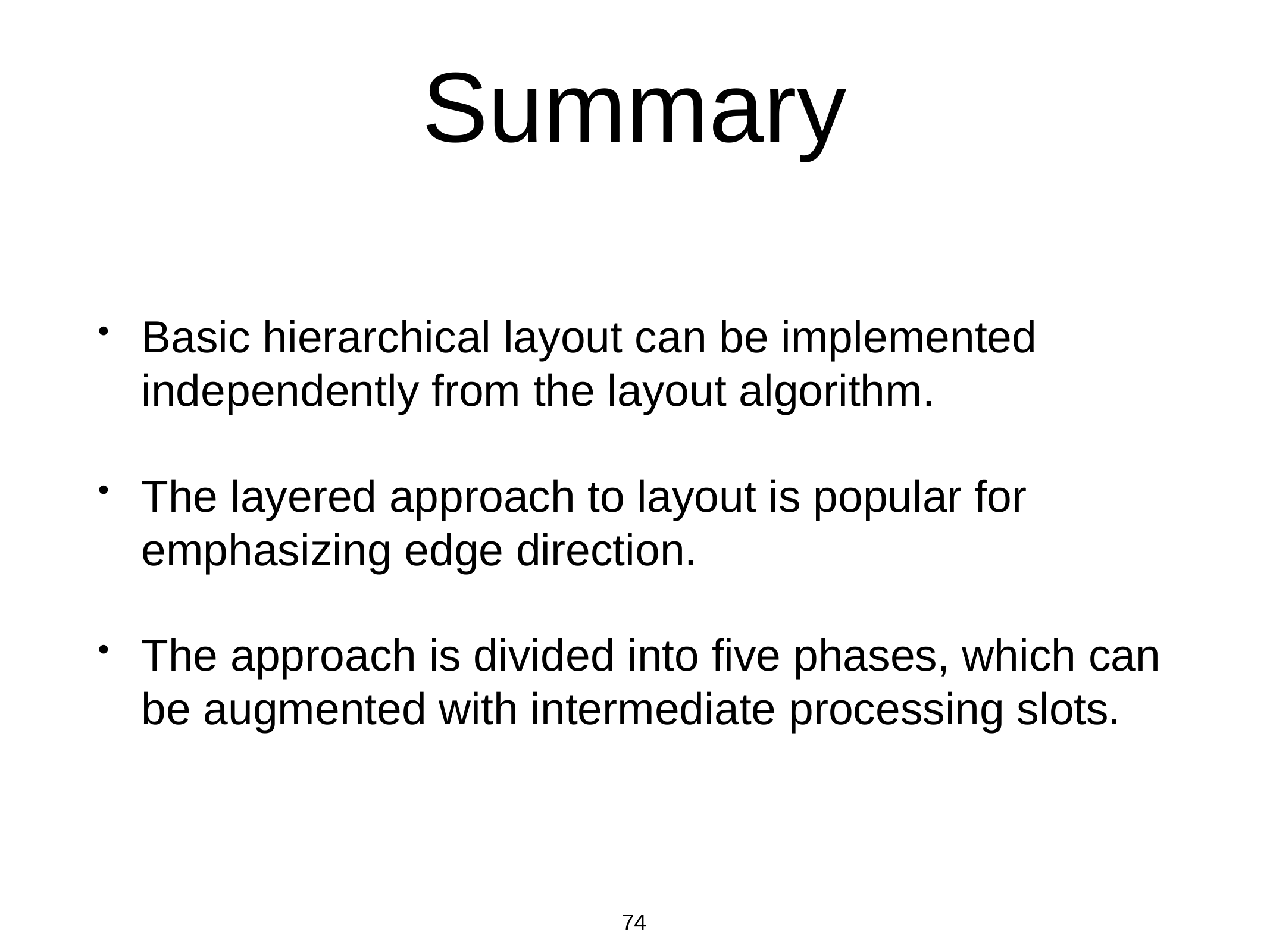

# Summary
Basic hierarchical layout can be implemented independently from the layout algorithm.
The layered approach to layout is popular for emphasizing edge direction.
The approach is divided into five phases, which can be augmented with intermediate processing slots.
74